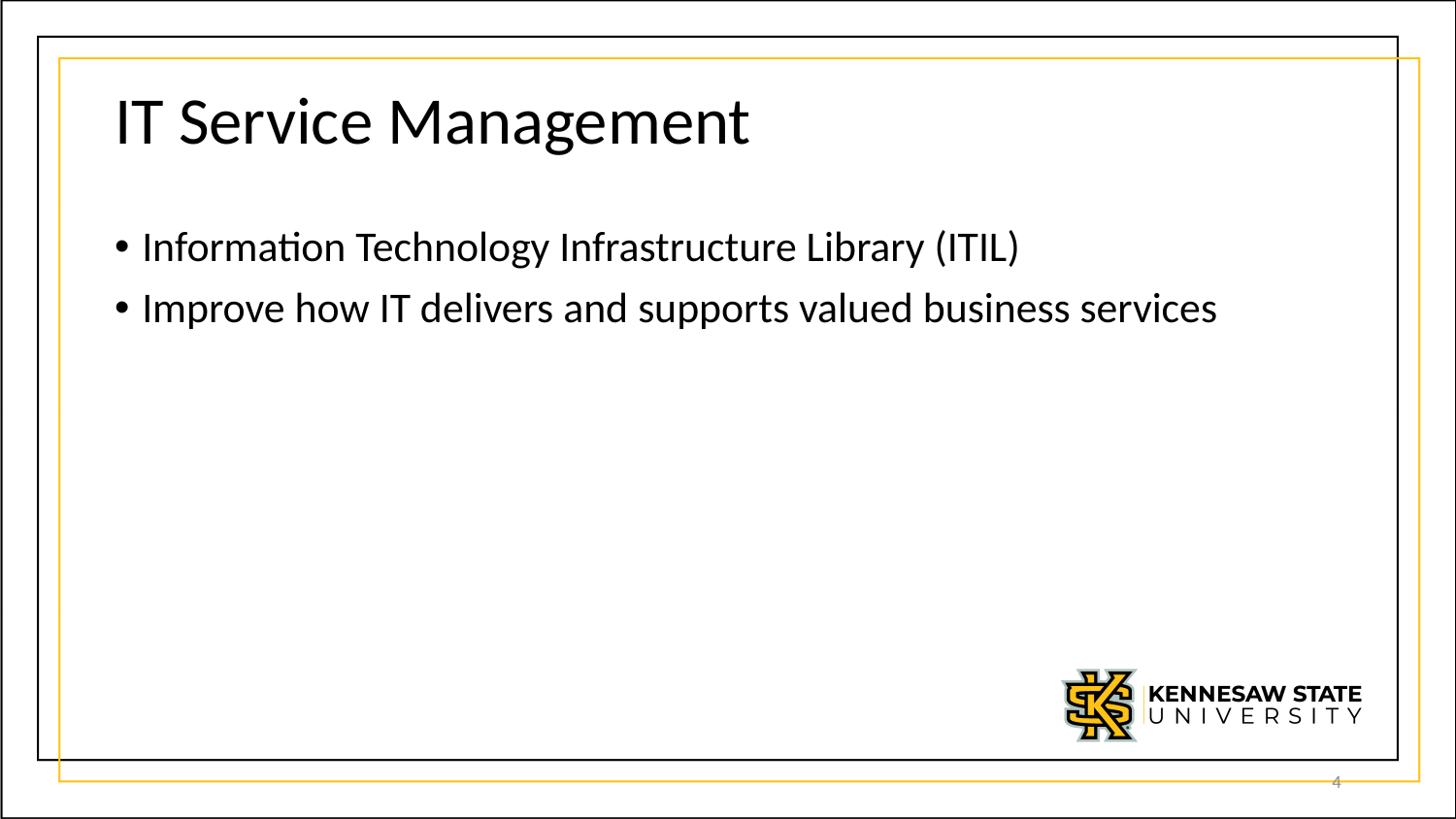

# IT Service Management
Information Technology Infrastructure Library (ITIL)
Improve how IT delivers and supports valued business services
4